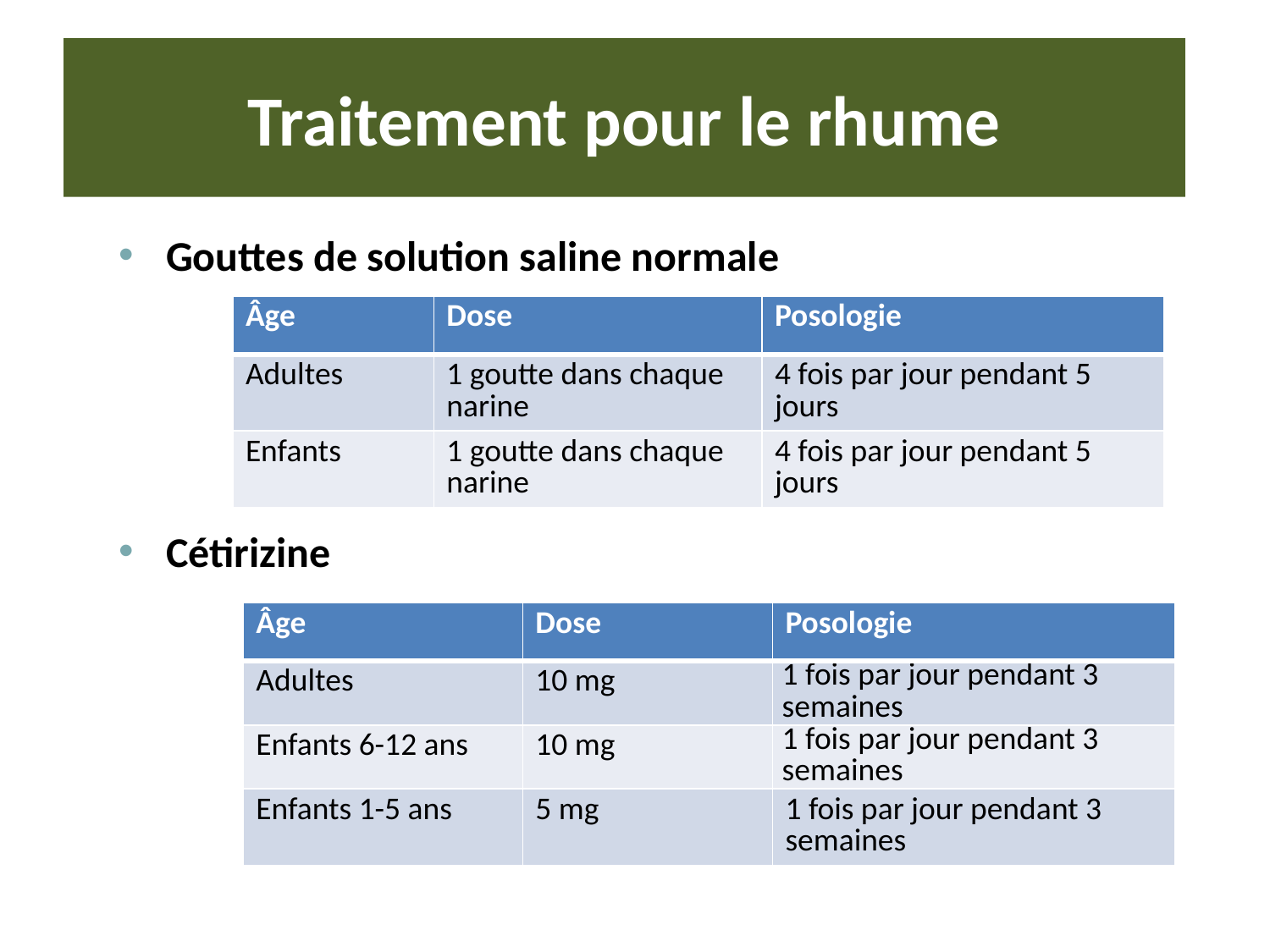

# Traitement pour le rhume
Gouttes de solution saline normale

Cétirizine

| Âge | Dose | Posologie |
| --- | --- | --- |
| Adultes | 1 goutte dans chaque narine | 4 fois par jour pendant 5 jours |
| Enfants | 1 goutte dans chaque narine | 4 fois par jour pendant 5 jours |
| Âge | Dose | Posologie |
| --- | --- | --- |
| Adultes | 10 mg | 1 fois par jour pendant 3 semaines |
| Enfants 6-12 ans | 10 mg | 1 fois par jour pendant 3 semaines |
| Enfants 1-5 ans | 5 mg | 1 fois par jour pendant 3 semaines |